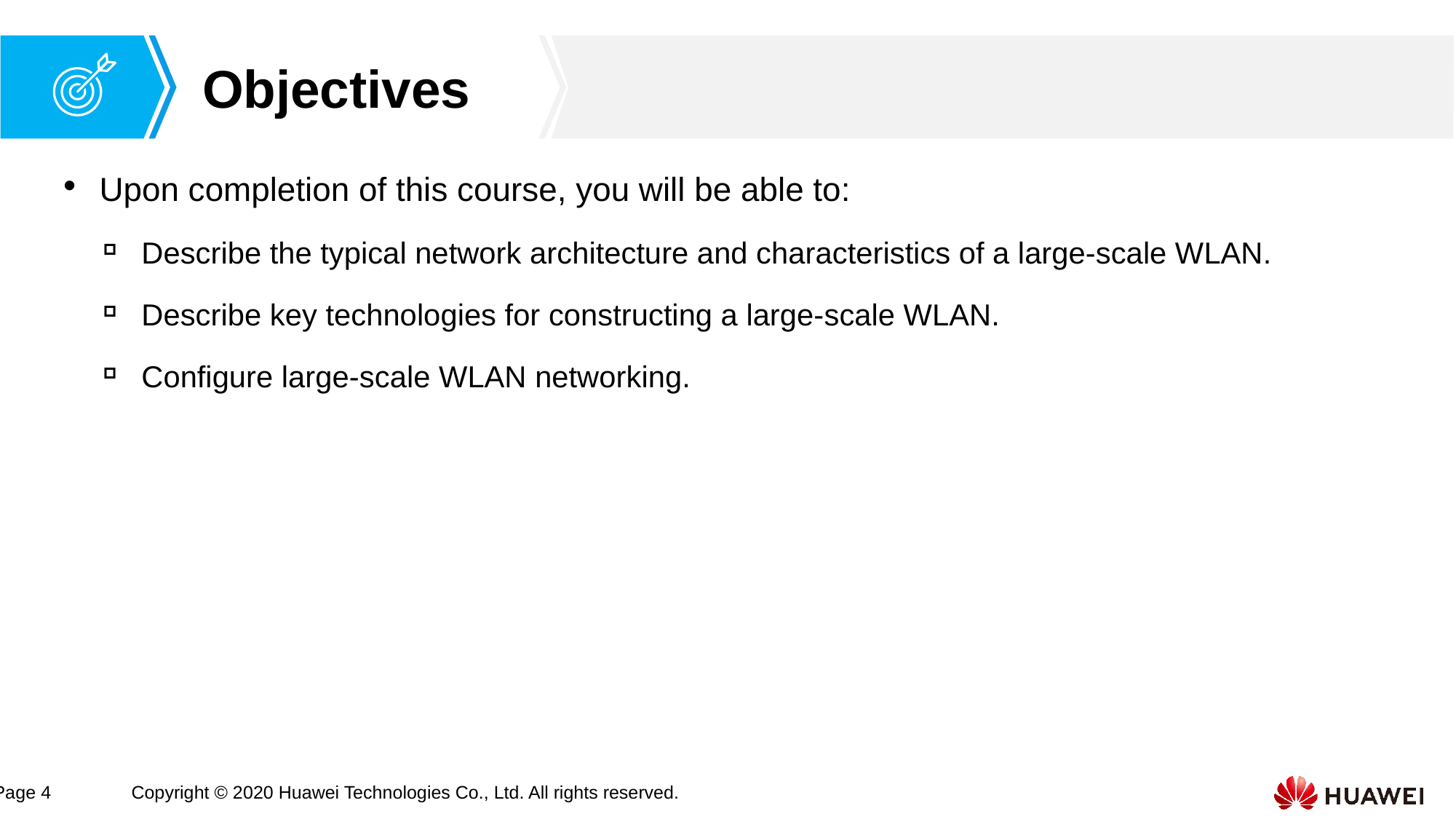

Upon completion of this course, you will be able to:
Describe the typical network architecture and characteristics of a large-scale WLAN.
Describe key technologies for constructing a large-scale WLAN.
Configure large-scale WLAN networking.